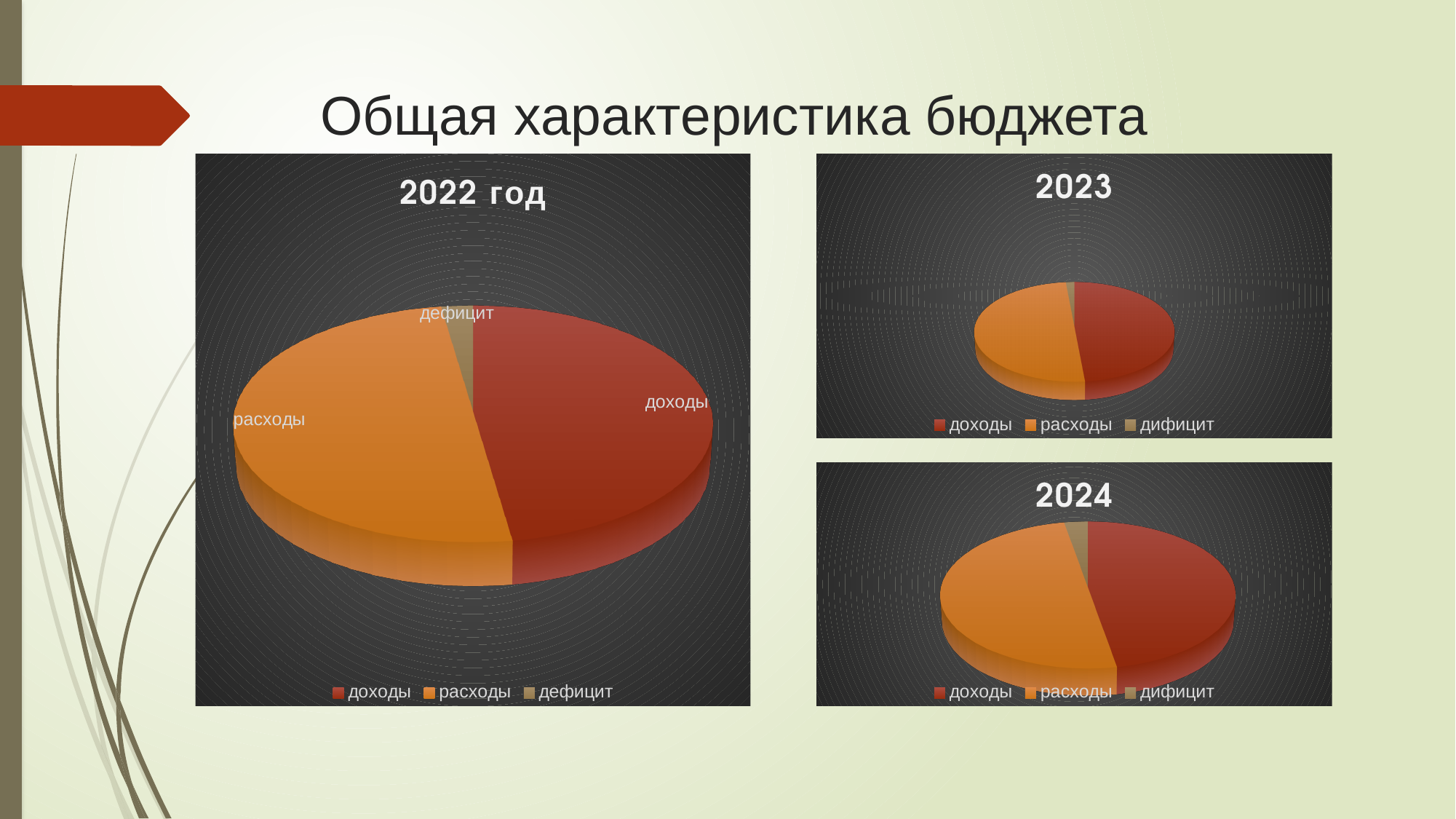

# Общая характеристика бюджета

[unsupported chart]

[unsupported chart]

[unsupported chart]